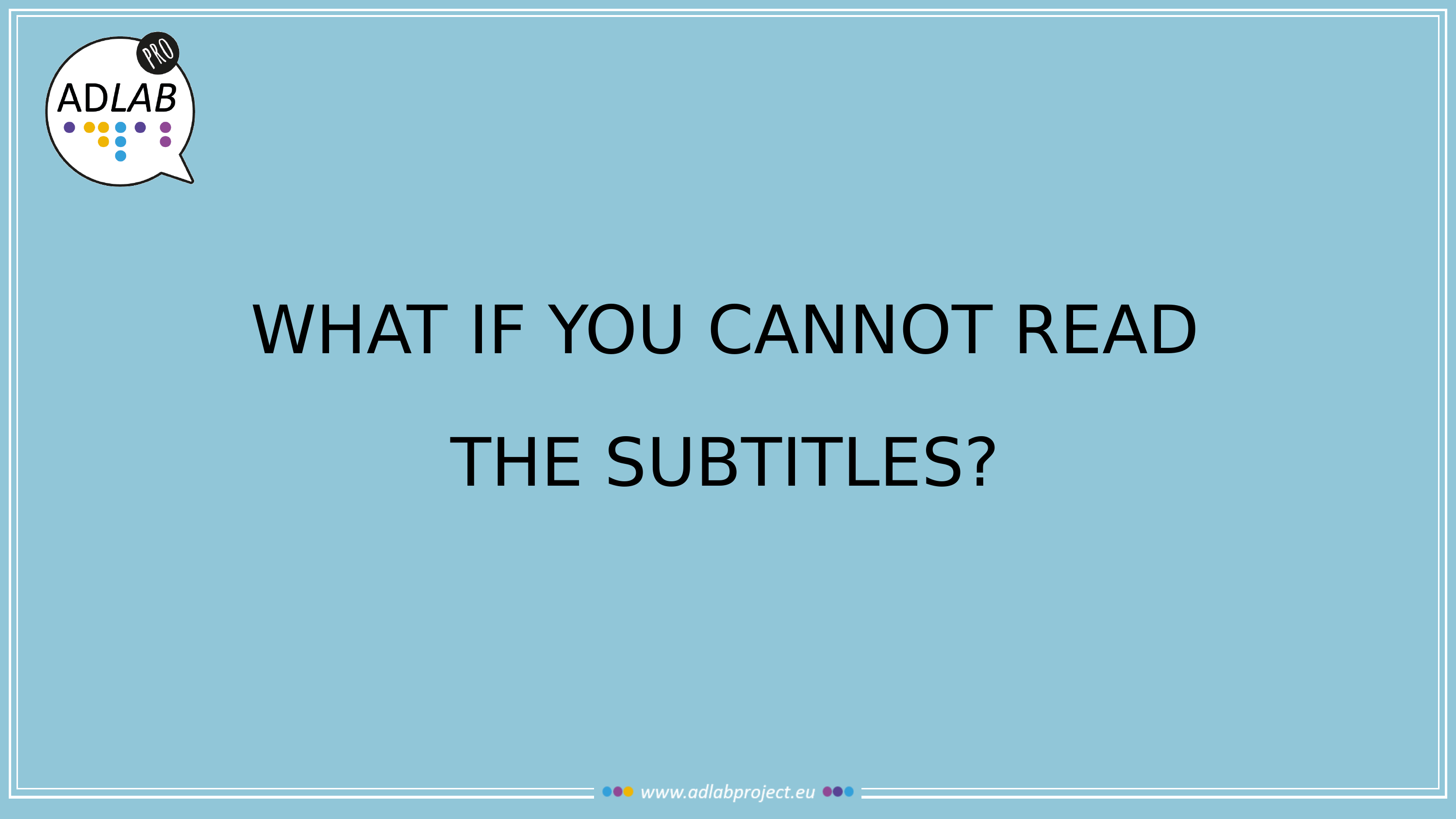

WHAT IF YOU CANNOT READ
THE SUBTITLES?